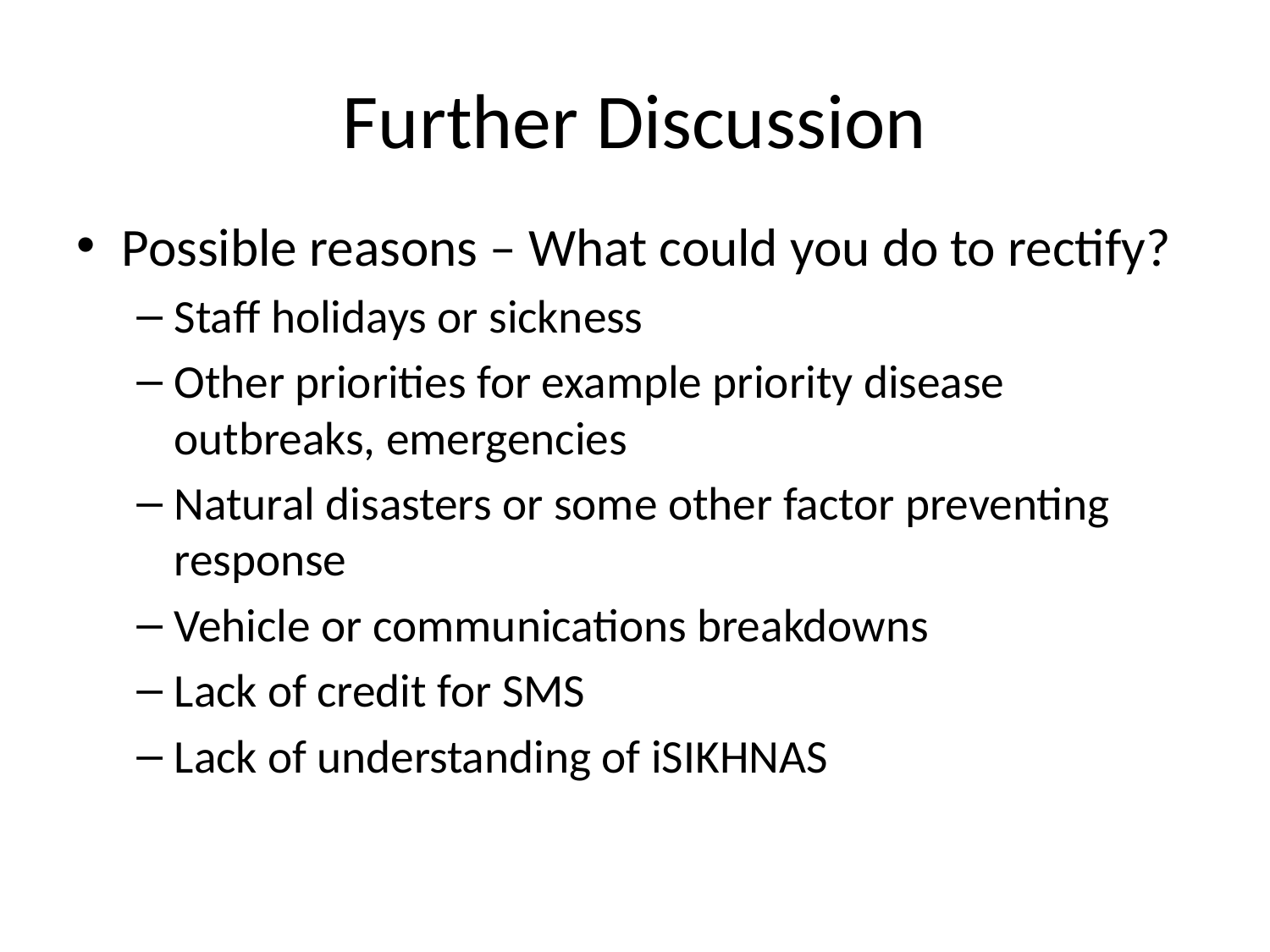

# Further Discussion
Possible reasons – What could you do to rectify?
Staff holidays or sickness
Other priorities for example priority disease outbreaks, emergencies
Natural disasters or some other factor preventing response
Vehicle or communications breakdowns
Lack of credit for SMS
Lack of understanding of iSIKHNAS